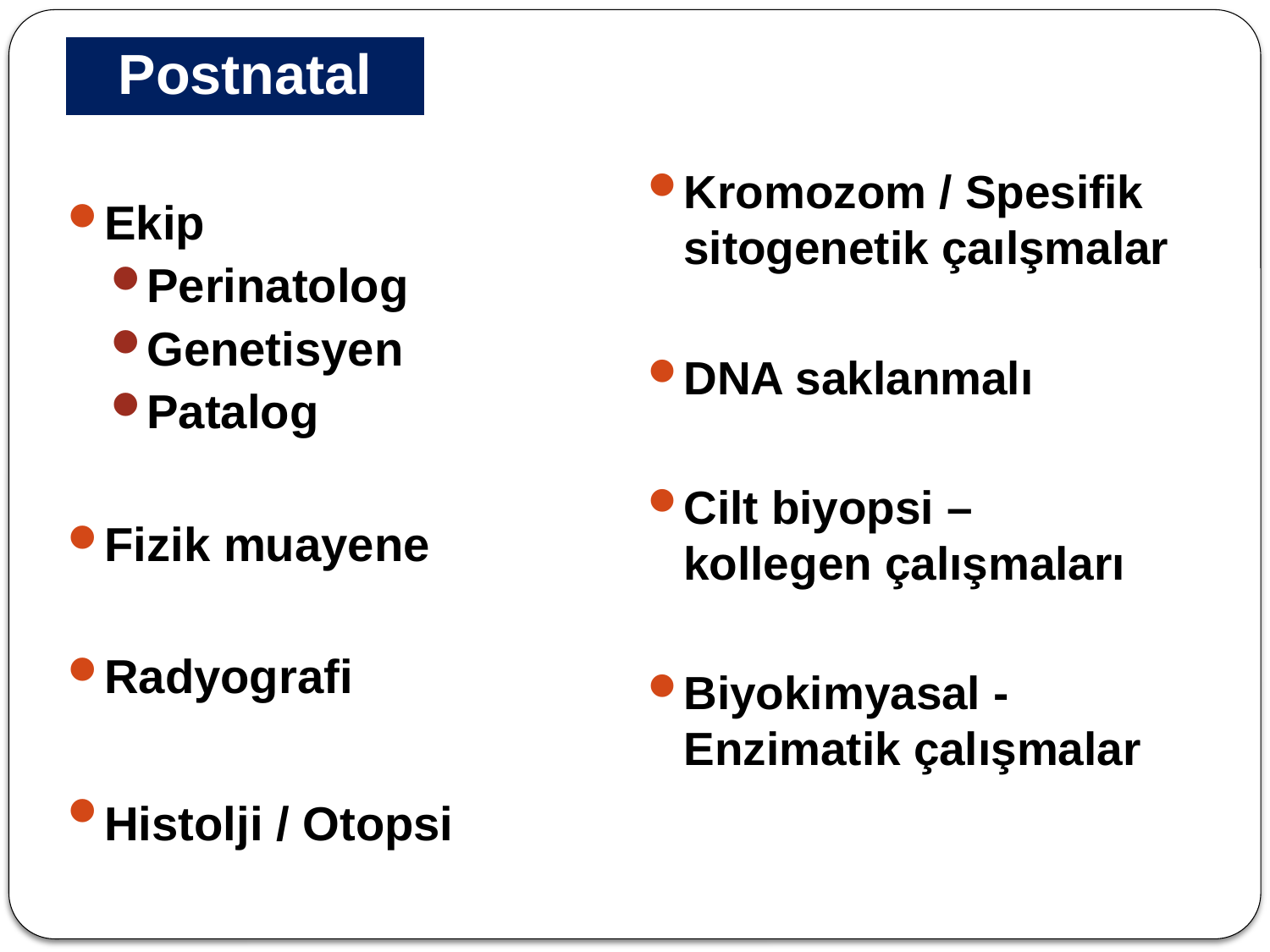

Postnatal
Kromozom / Spesifik sitogenetik çaılşmalar

DNA saklanmalı

Cilt biyopsi – kollegen çalışmaları

Biyokimyasal - Enzimatik çalışmalar

Ekip
Perinatolog
Genetisyen
Patalog

Fizik muayene

Radyografi

Histolji / Otopsi